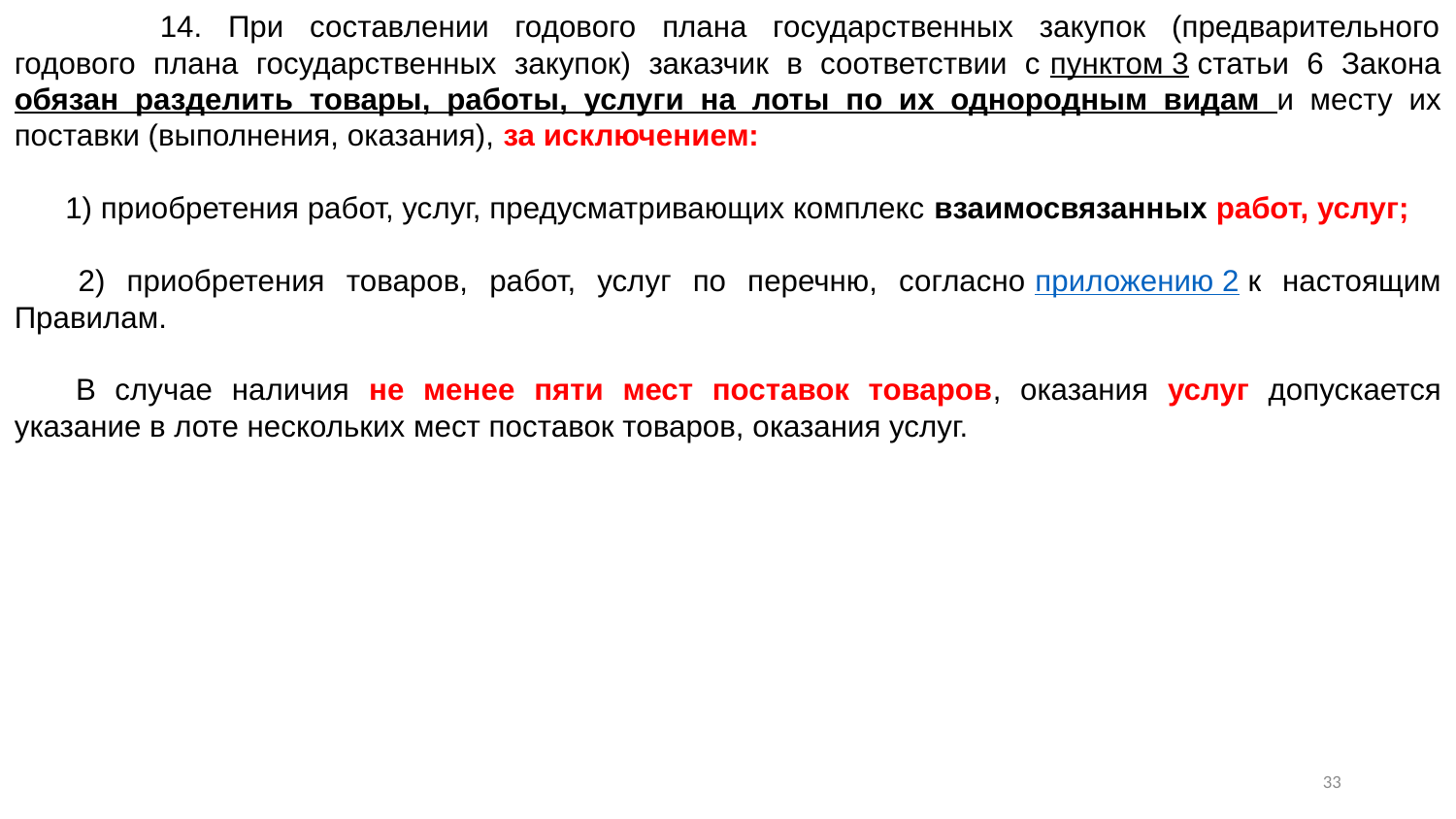

14. При составлении годового плана государственных закупок (предварительного годового плана государственных закупок) заказчик в соответствии с пунктом 3 статьи 6 Закона обязан разделить товары, работы, услуги на лоты по их однородным видам и месту их поставки (выполнения, оказания), за исключением:

      1) приобретения работ, услуг, предусматривающих комплекс взаимосвязанных работ, услуг;

      2) приобретения товаров, работ, услуг по перечню, согласно приложению 2 к настоящим Правилам.

      В случае наличия не менее пяти мест поставок товаров, оказания услуг допускается указание в лоте нескольких мест поставок товаров, оказания услуг.
33